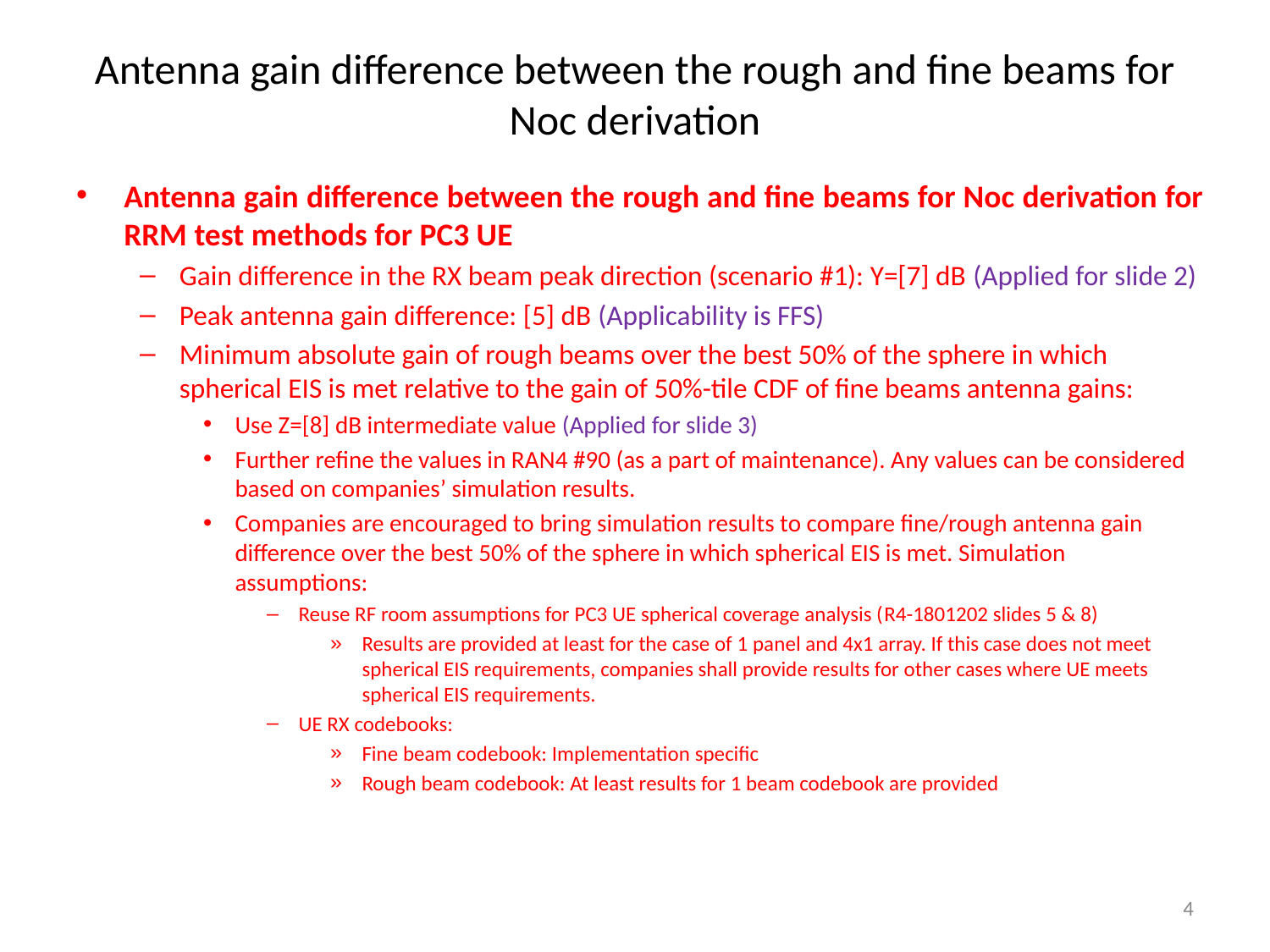

# Antenna gain difference between the rough and fine beams for Noc derivation
Antenna gain difference between the rough and fine beams for Noc derivation for RRM test methods for PC3 UE
Gain difference in the RX beam peak direction (scenario #1): Y=[7] dB (Applied for slide 2)
Peak antenna gain difference: [5] dB (Applicability is FFS)
Minimum absolute gain of rough beams over the best 50% of the sphere in which spherical EIS is met relative to the gain of 50%-tile CDF of fine beams antenna gains:
Use Z=[8] dB intermediate value (Applied for slide 3)
Further refine the values in RAN4 #90 (as a part of maintenance). Any values can be considered based on companies’ simulation results.
Companies are encouraged to bring simulation results to compare fine/rough antenna gain difference over the best 50% of the sphere in which spherical EIS is met. Simulation assumptions:
Reuse RF room assumptions for PC3 UE spherical coverage analysis (R4-1801202 slides 5 & 8)
Results are provided at least for the case of 1 panel and 4x1 array. If this case does not meet spherical EIS requirements, companies shall provide results for other cases where UE meets spherical EIS requirements.
UE RX codebooks:
Fine beam codebook: Implementation specific
Rough beam codebook: At least results for 1 beam codebook are provided

4